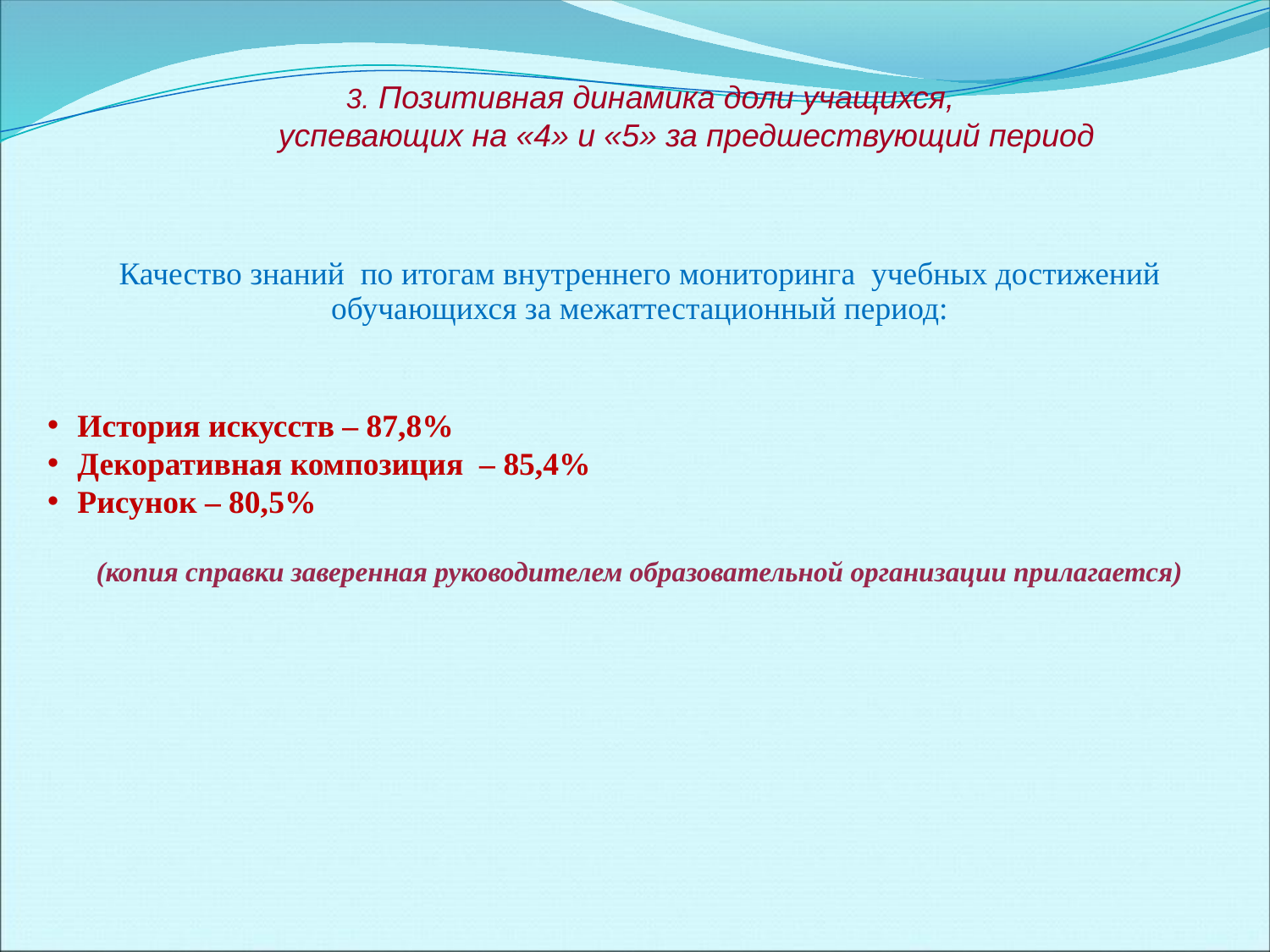

3. Позитивная динамика доли учащихся,
успевающих на «4» и «5» за предшествующий период
Качество знаний  по итогам внутреннего мониторинга  учебных достижений обучающихся за межаттестационный период:

История искусств – 87,8%
Декоративная композиция  – 85,4%
Рисунок – 80,5%

(копия справки заверенная руководителем образовательной организации прилагается)